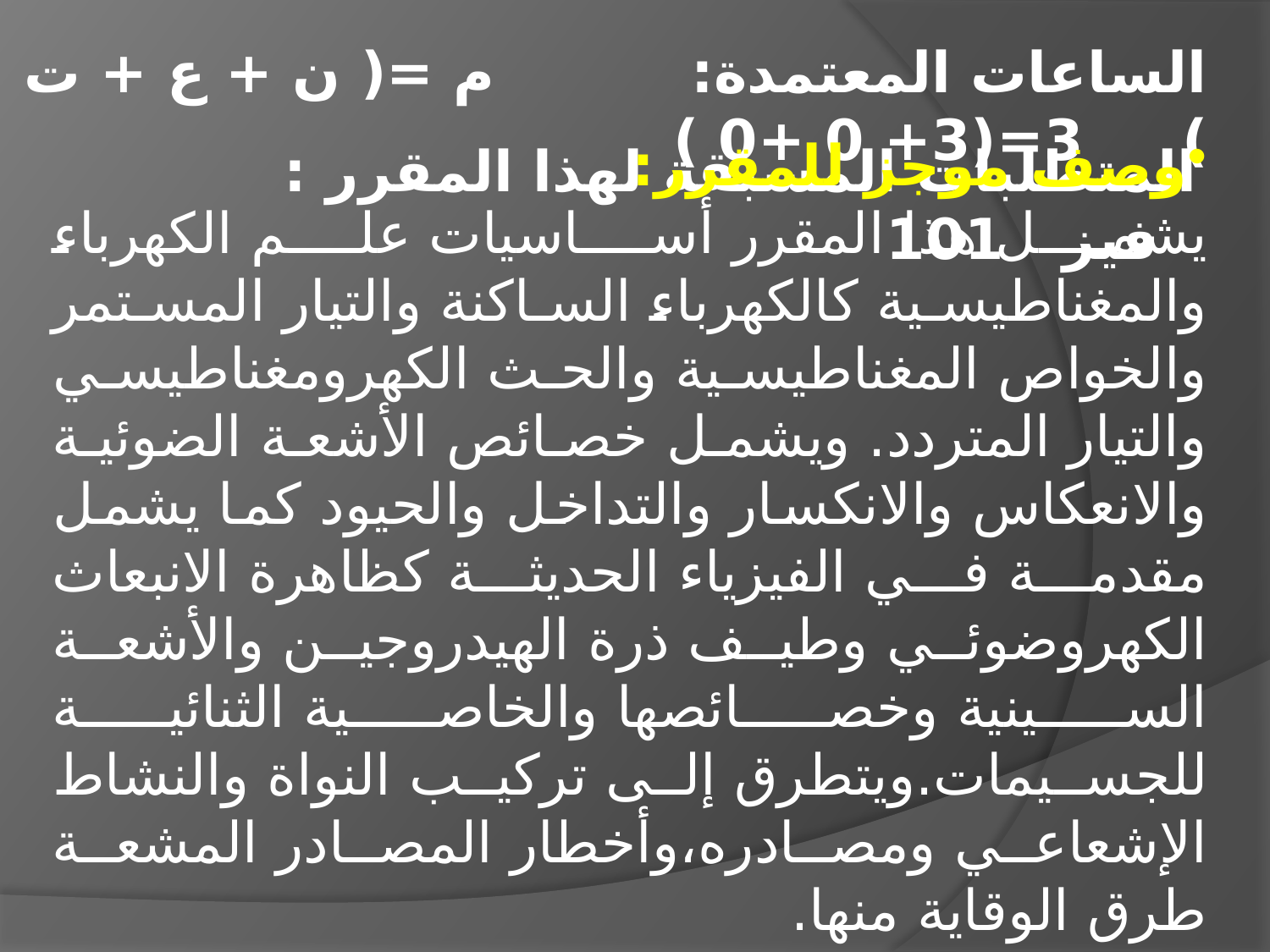

الساعات المعتمدة:          م =( ن + ع + ت )     3=(3+ 0 +0 )
المتطلبات المسبقة لهذا المقرر :        فيز   101
وصف موجز للمقرر:
يشمل هذا المقرر أساسيات علم الكهرباء والمغناطيسية كالكهرباء الساكنة والتيار المستمر والخواص المغناطيسية والحث الكهرومغناطيسي والتيار المتردد. ويشمل خصائص الأشعة الضوئية والانعكاس والانكسار والتداخل والحيود كما يشمل مقدمة في الفيزياء الحديثة كظاهرة الانبعاث الكهروضوئي وطيف ذرة الهيدروجين والأشعة السينية وخصائصها والخاصية الثنائية للجسيمات.ويتطرق إلى تركيب النواة والنشاط الإشعاعي ومصادره،وأخطار المصادر المشعة طرق الوقاية منها.